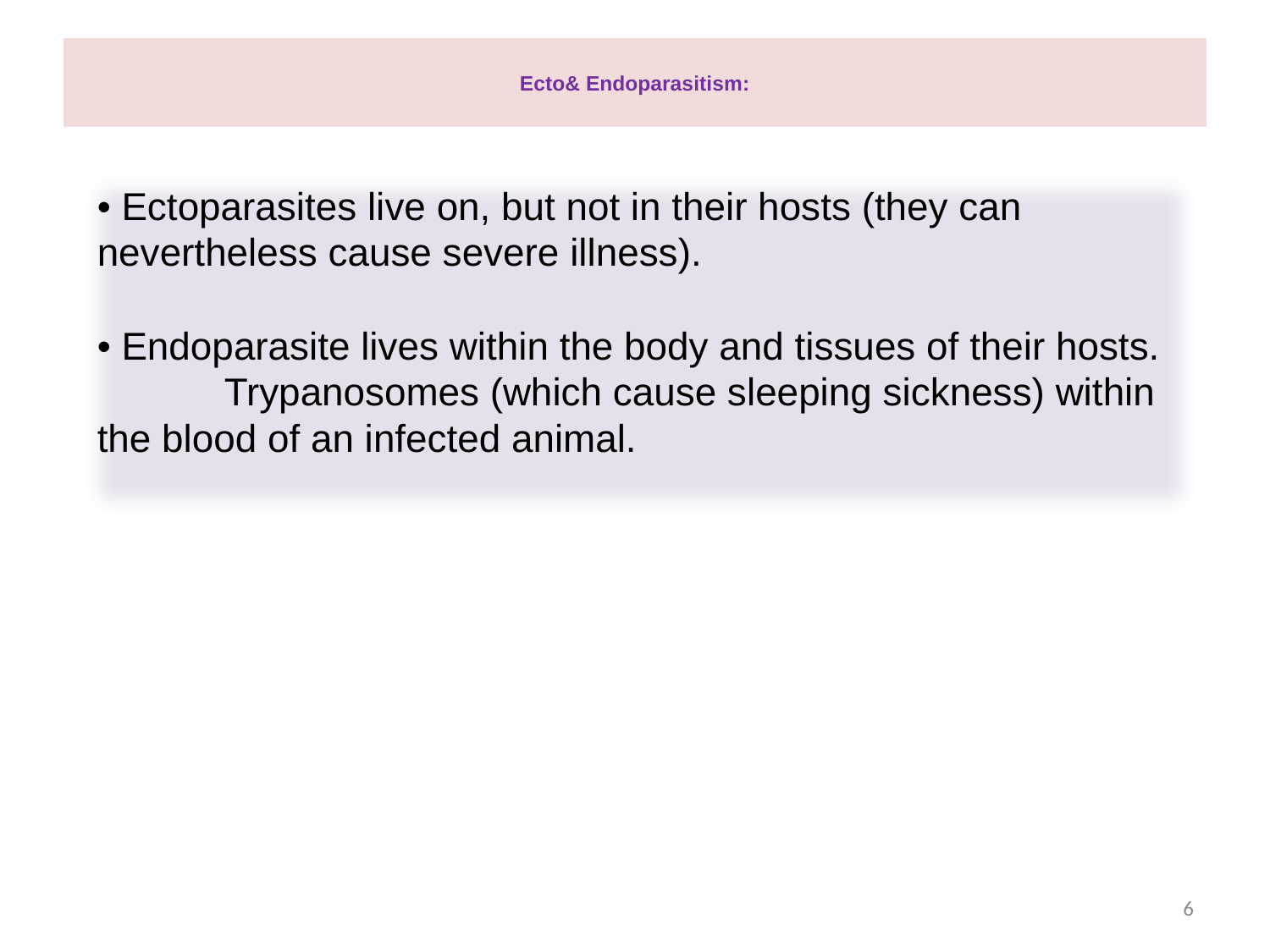

# Ecto& Endoparasitism:
• Ectoparasites live on, but not in their hosts (they can nevertheless cause severe illness).

• Endoparasite lives within the body and tissues of their hosts.
	Trypanosomes (which cause sleeping sickness) within the blood of an infected animal.

6